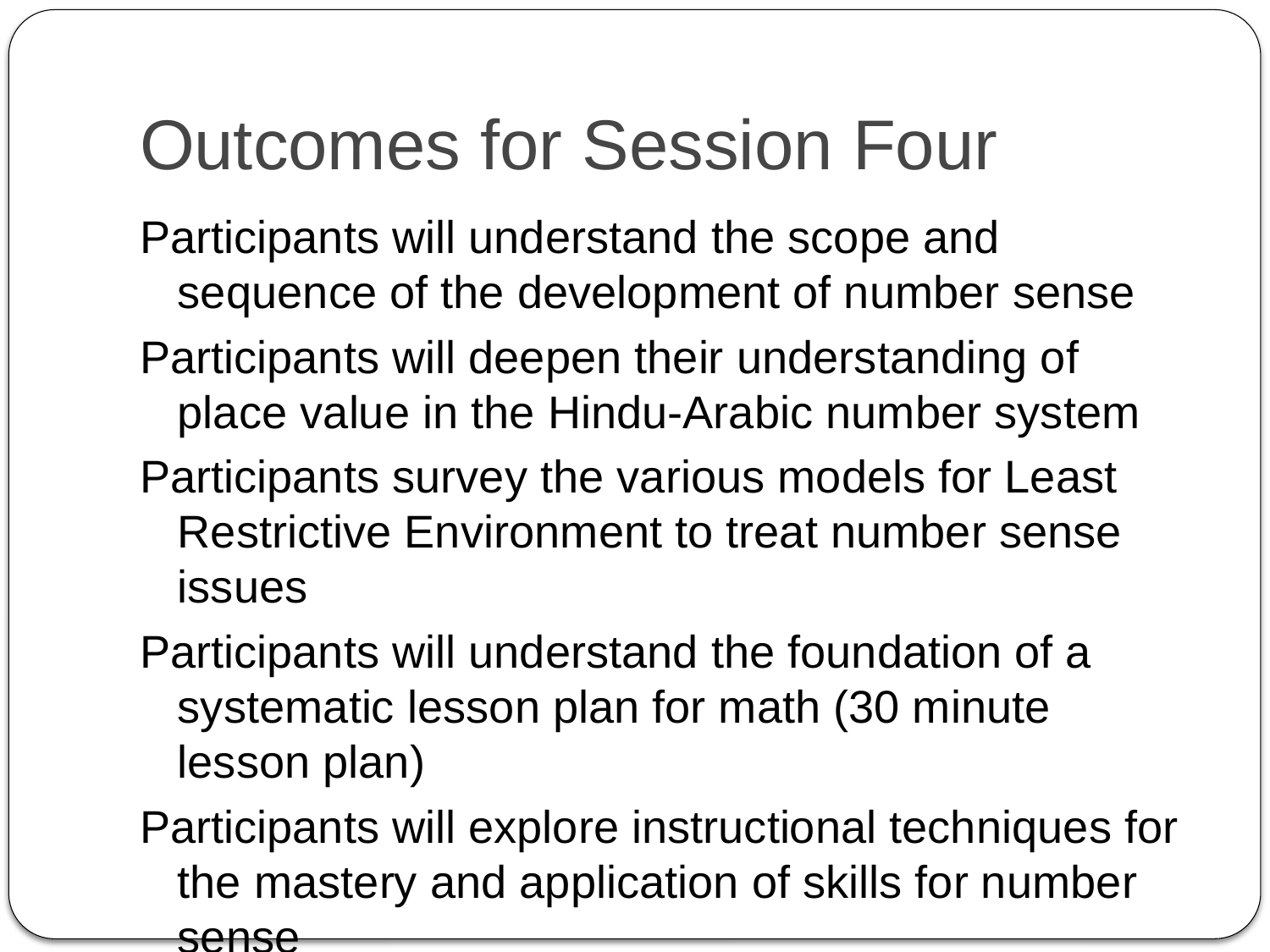

# Outcomes for Session Four
Participants will understand the scope and sequence of the development of number sense
Participants will deepen their understanding of place value in the Hindu-Arabic number system
Participants survey the various models for Least Restrictive Environment to treat number sense issues
Participants will understand the foundation of a systematic lesson plan for math (30 minute lesson plan)
Participants will explore instructional techniques for the mastery and application of skills for number sense